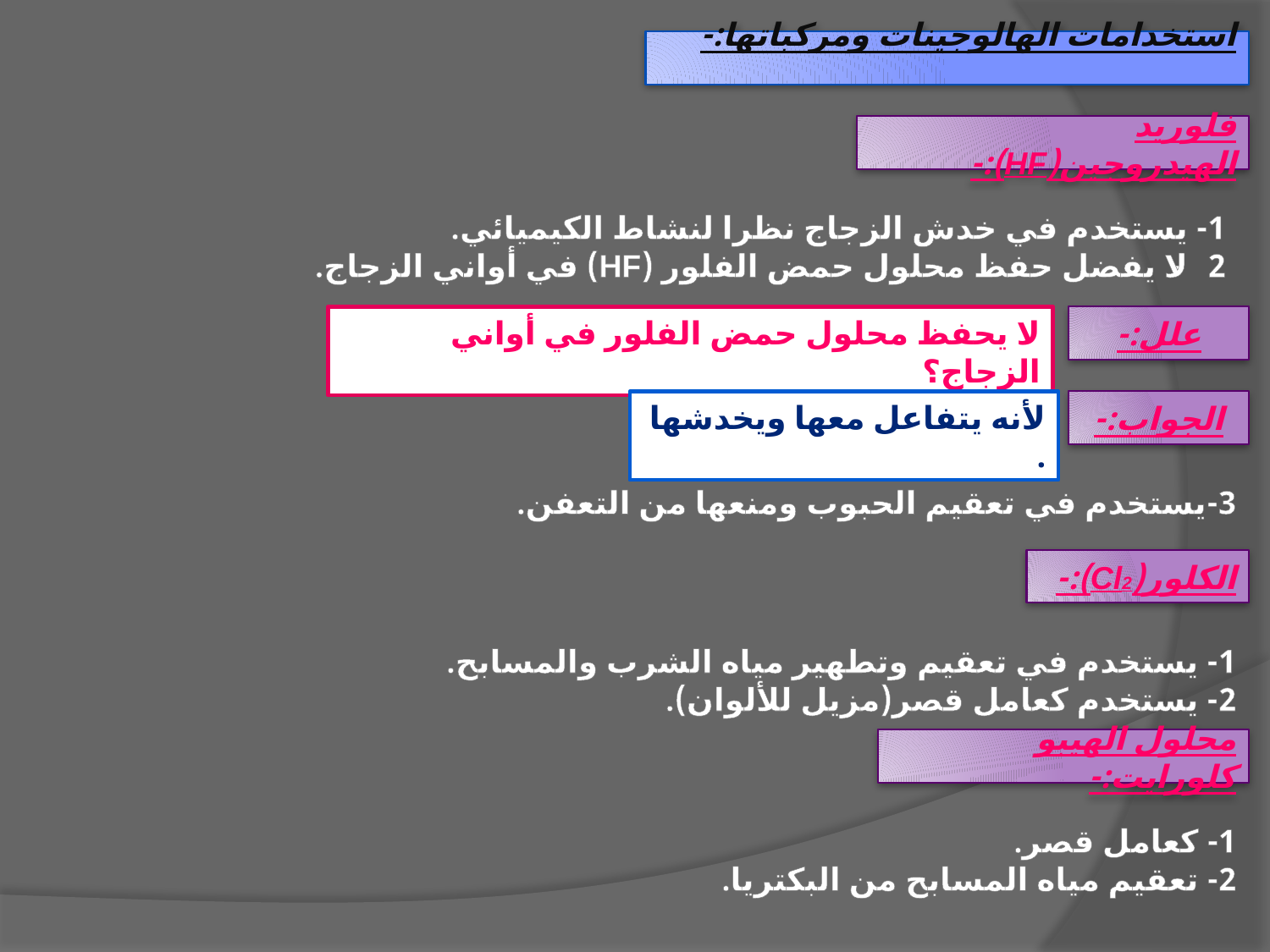

استخدامات الهالوجينات ومركباتها:-

فلوريد الهيدروجين(HF):-
1- يستخدم في خدش الزجاج نظرا لنشاط الكيميائي.
2- لا يفضل حفظ محلول حمض الفلور (HF) في أواني الزجاج.
لا يحفظ محلول حمض الفلور في أواني الزجاج؟
علل:-
لأنه يتفاعل معها ويخدشها .
الجواب:-
3-يستخدم في تعقيم الحبوب ومنعها من التعفن.
الكلور(Cl2):-
1- يستخدم في تعقيم وتطهير مياه الشرب والمسابح.
2- يستخدم كعامل قصر(مزيل للألوان).
محلول الهيبو كلورايت:-
1- كعامل قصر.
2- تعقيم مياه المسابح من البكتريا.